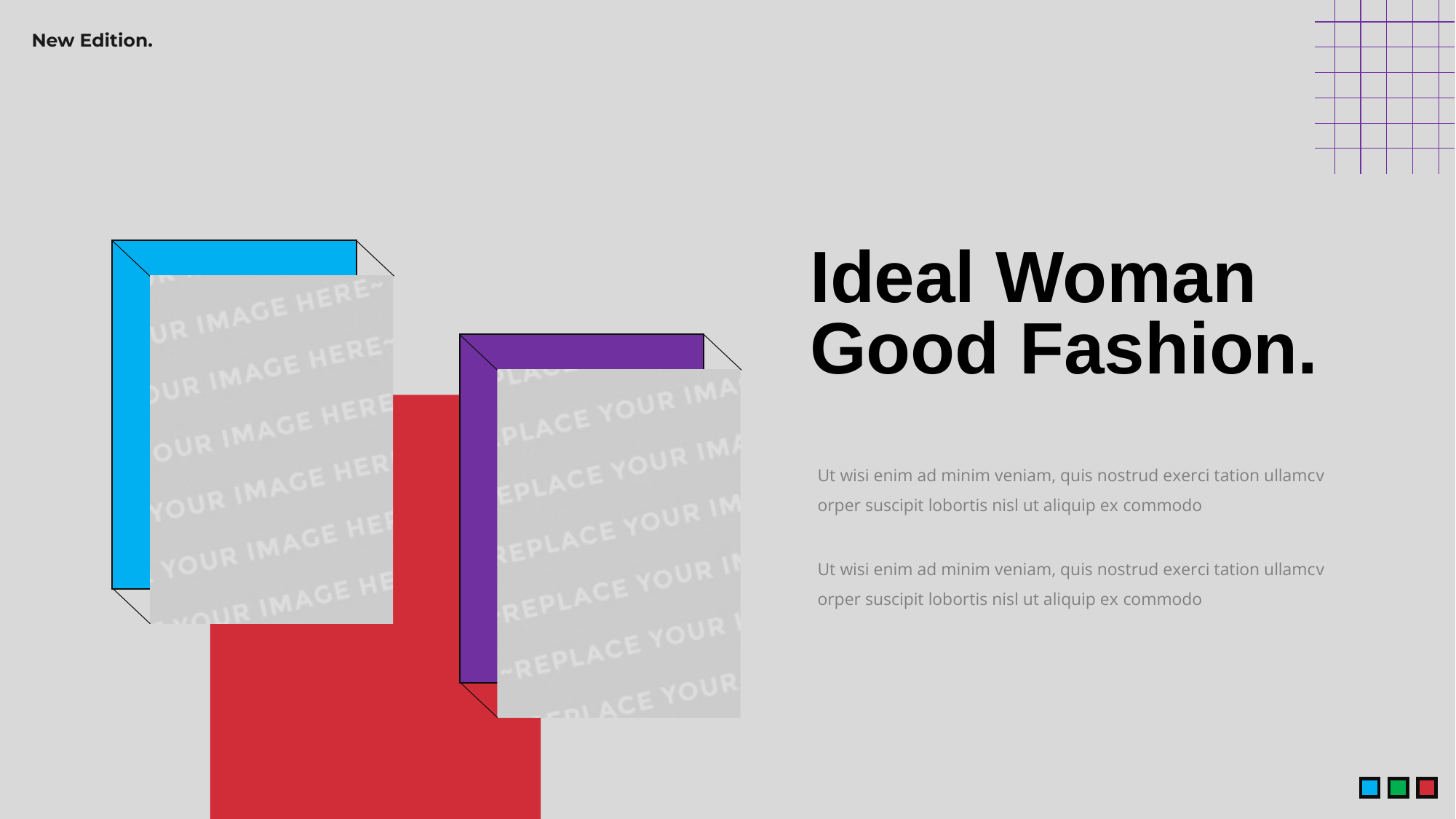

New Edition.
Ideal Woman
Good Fashion.
Ut wisi enim ad minim veniam, quis nostrud exerci tation ullamcv orper suscipit lobortis nisl ut aliquip ex commodo
Ut wisi enim ad minim veniam, quis nostrud exerci tation ullamcv orper suscipit lobortis nisl ut aliquip ex commodo